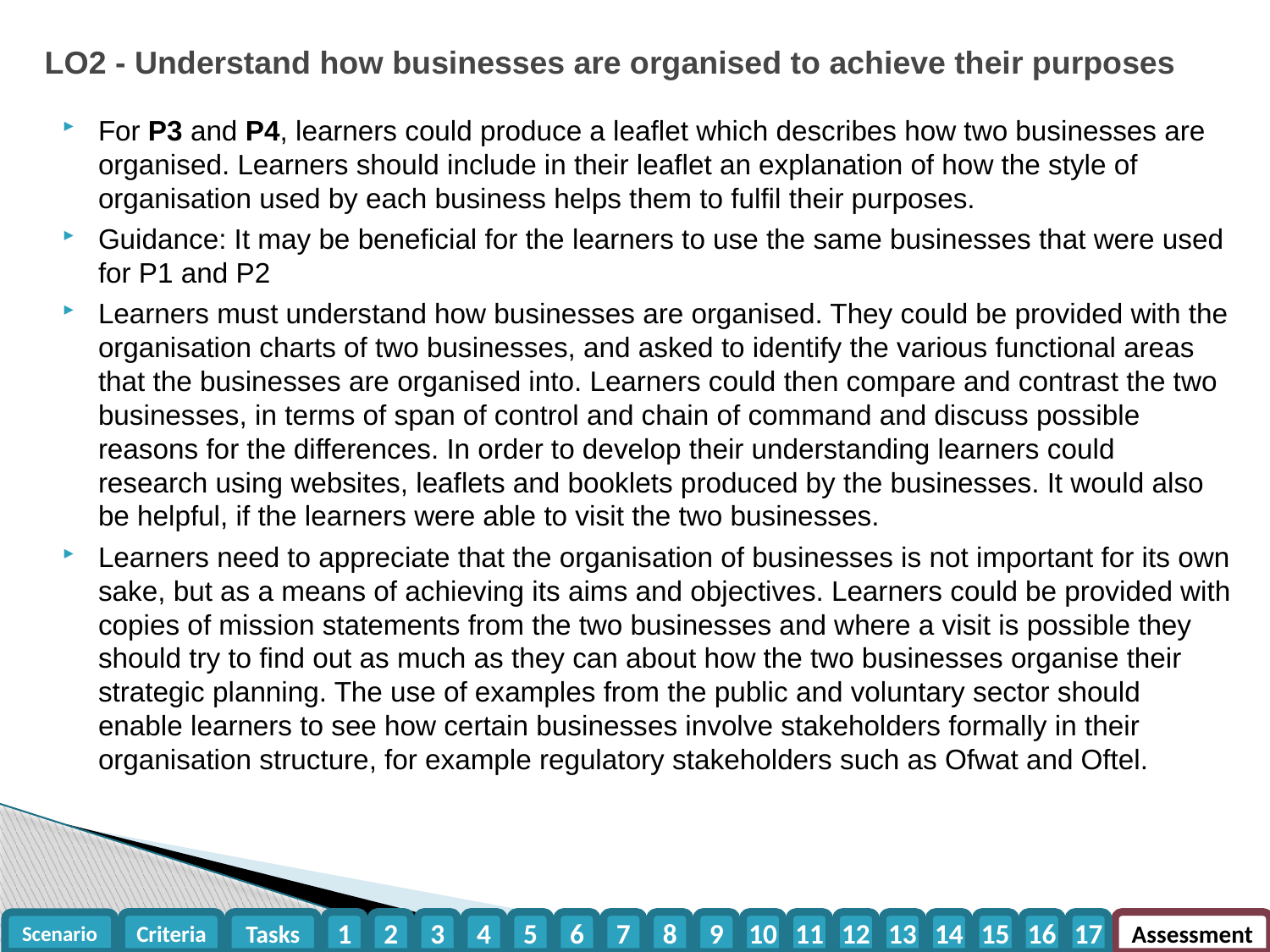

# LO2 - Understand how businesses are organised to achieve their purposes
For P3 and P4, learners could produce a leaflet which describes how two businesses are organised. Learners should include in their leaflet an explanation of how the style of organisation used by each business helps them to fulfil their purposes.
Guidance: It may be beneficial for the learners to use the same businesses that were used for P1 and P2
Learners must understand how businesses are organised. They could be provided with the organisation charts of two businesses, and asked to identify the various functional areas that the businesses are organised into. Learners could then compare and contrast the two businesses, in terms of span of control and chain of command and discuss possible reasons for the differences. In order to develop their understanding learners could research using websites, leaflets and booklets produced by the businesses. It would also be helpful, if the learners were able to visit the two businesses.
Learners need to appreciate that the organisation of businesses is not important for its own sake, but as a means of achieving its aims and objectives. Learners could be provided with copies of mission statements from the two businesses and where a visit is possible they should try to find out as much as they can about how the two businesses organise their strategic planning. The use of examples from the public and voluntary sector should enable learners to see how certain businesses involve stakeholders formally in their organisation structure, for example regulatory stakeholders such as Ofwat and Oftel.